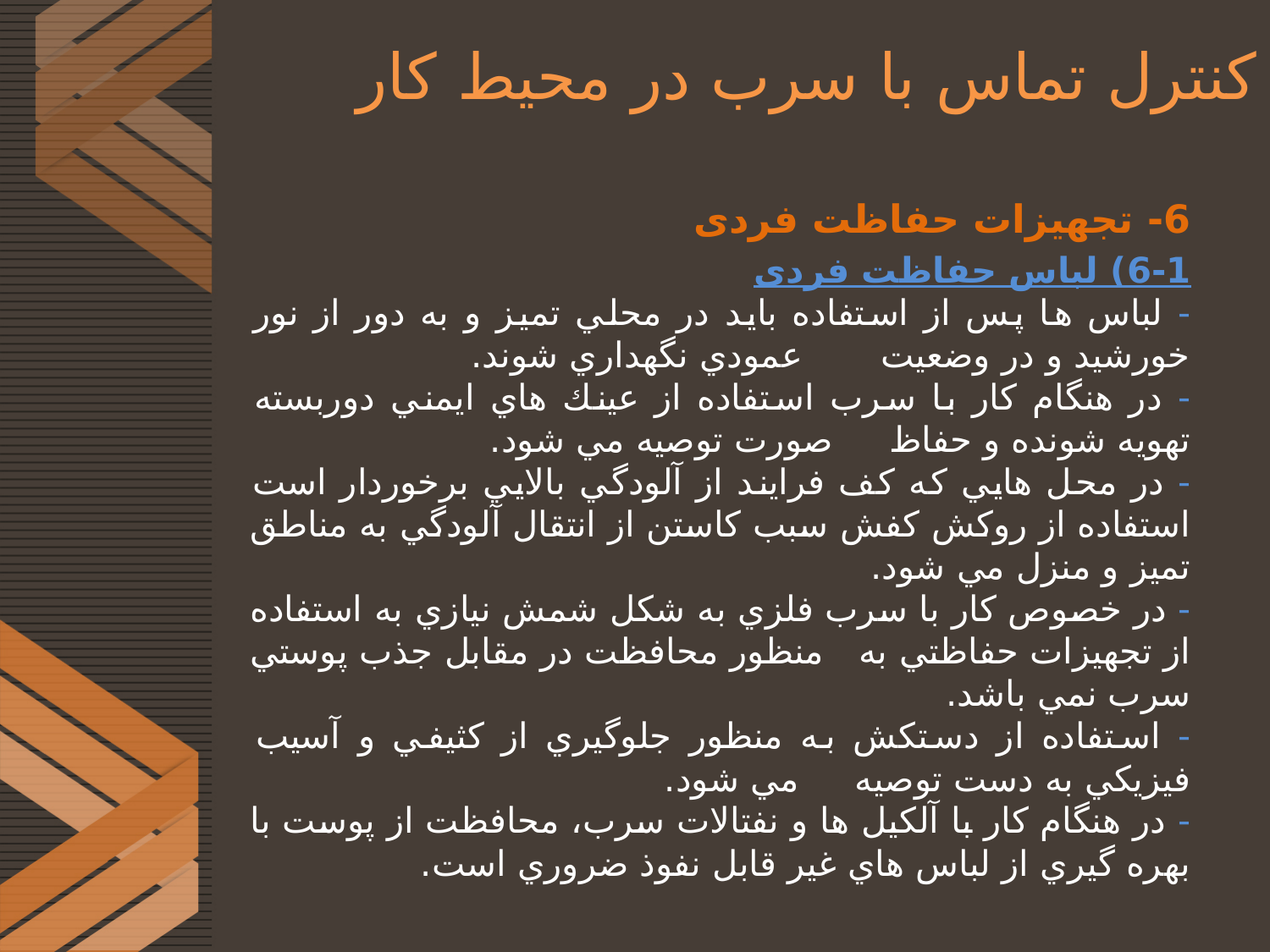

# کنترل تماس با سرب در محیط کار
6- تجهیزات حفاظت فردی
6-1) لباس حفاظت فردی
- لباس ها پس از استفاده بايد در محلي تميز و به دور از نور خورشيد و در وضعيت       عمودي نگهداري شوند.
- در هنگام كار با سرب استفاده از عينك هاي ايمني دوربسته تهويه شونده و حفاظ     صورت توصيه مي شود.
- در محل هایي كه كف فرايند از آلودگي بالايي برخوردار است استفاده از روكش كفش سبب كاستن از انتقال آلودگي به مناطق تميز و منزل مي شود.
- در خصوص كار با سرب فلزي به شکل شمش نيازي به استفاده از تجهيزات حفاظتي به   منظور محافظت در مقابل جذب پوستي سرب نمي باشد.
- استفاده از دستکش به منظور جلوگيري از كثيفي و آسيب فيزيکي به دست توصيه     مي شود.
- در هنگام كار با آلکيل ها و نفتالات سرب، محافظت از پوست با بهره گيري از لباس هاي غير قابل نفوذ ضروري است.